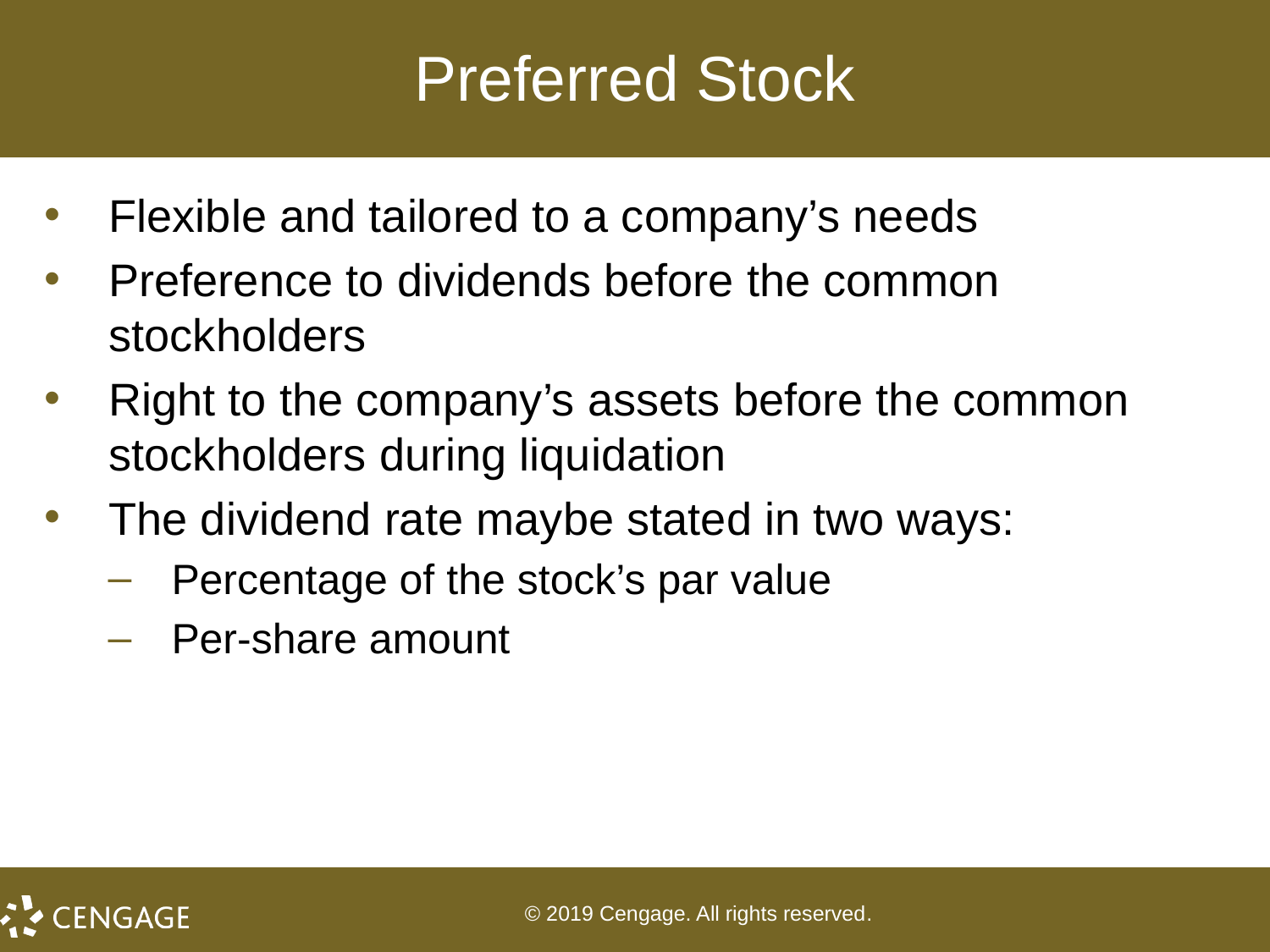

# Preferred Stock
Flexible and tailored to a company’s needs
Preference to dividends before the common stockholders
Right to the company’s assets before the common stockholders during liquidation
The dividend rate maybe stated in two ways:
Percentage of the stock’s par value
Per-share amount